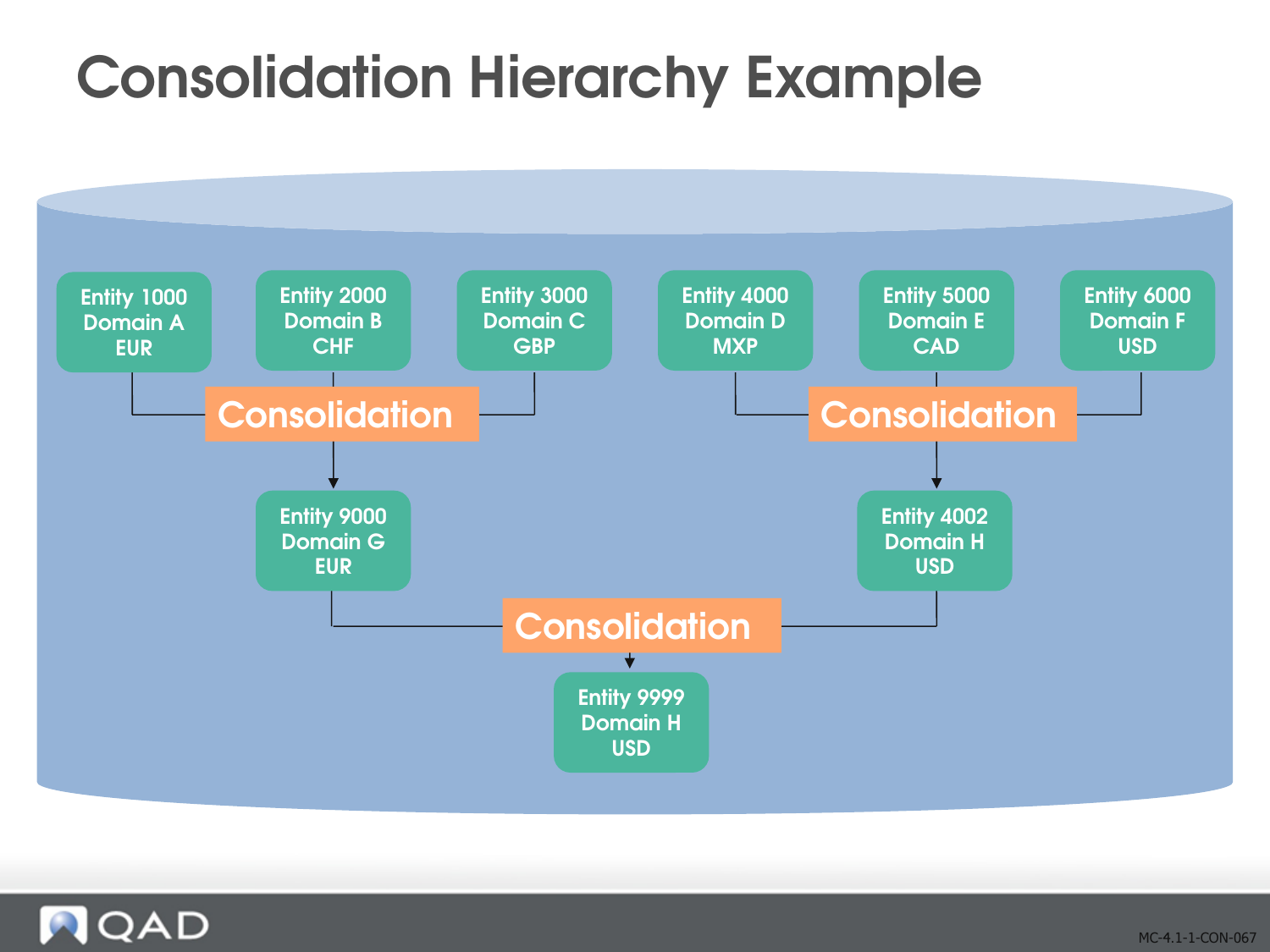

# Consolidation Hierarchy Example

Entity 2000
Domain B
CHF
Entity 3000
Domain C
GBP
Entity 4000
Domain D
MXP
Entity 5000
Domain E
CAD
Entity 6000
Domain F
USD
Entity 1000
Domain A
EUR

Consolidation
Consolidation

Entity 9000
Domain G
EUR
Entity 4002
Domain H
USD

Consolidation

Entity 9999
Domain H
USD
MC-4.1-1-CON-067